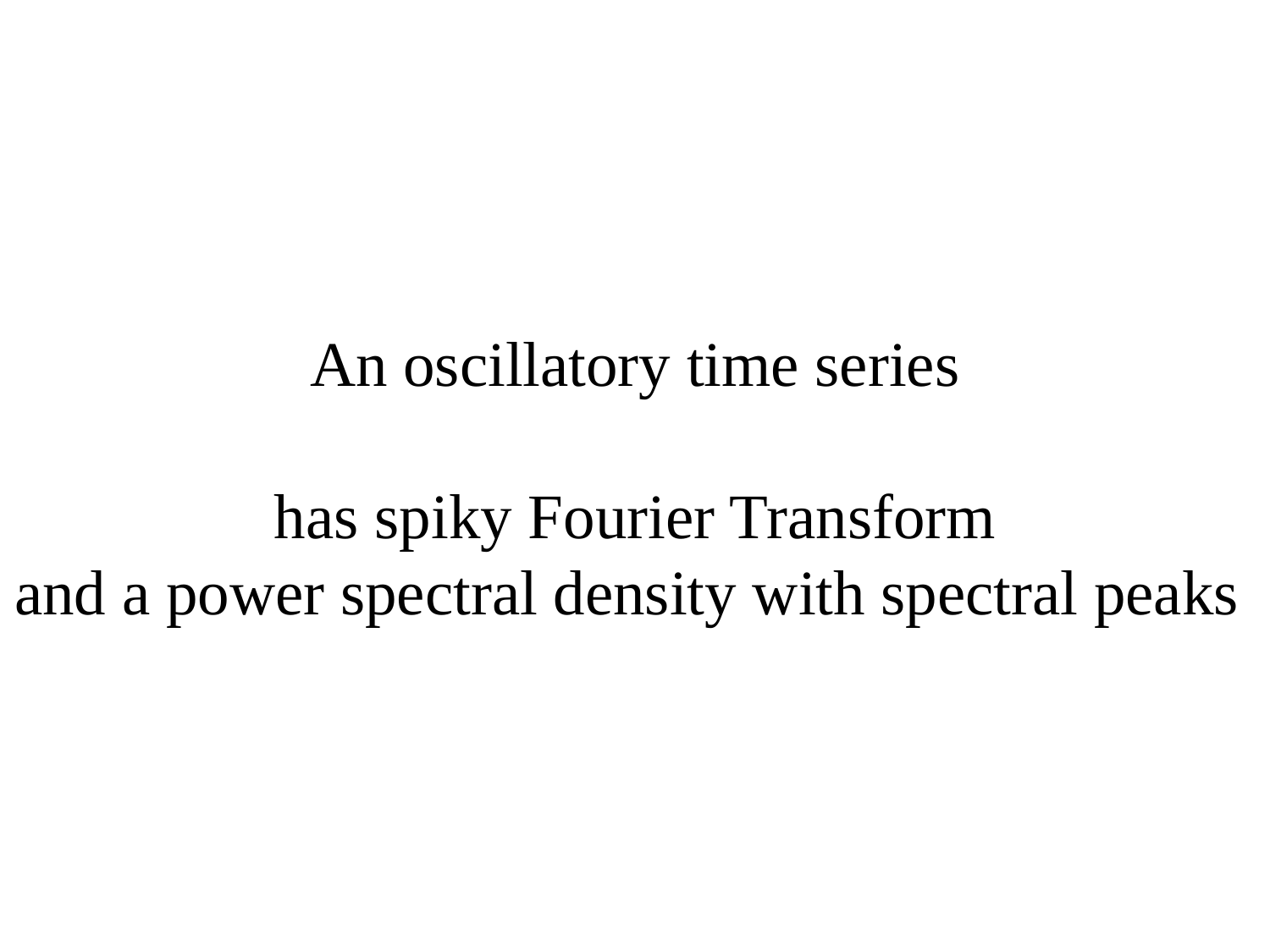

# An oscillatory time series has spiky Fourier Transform and a power spectral density with spectral peaks